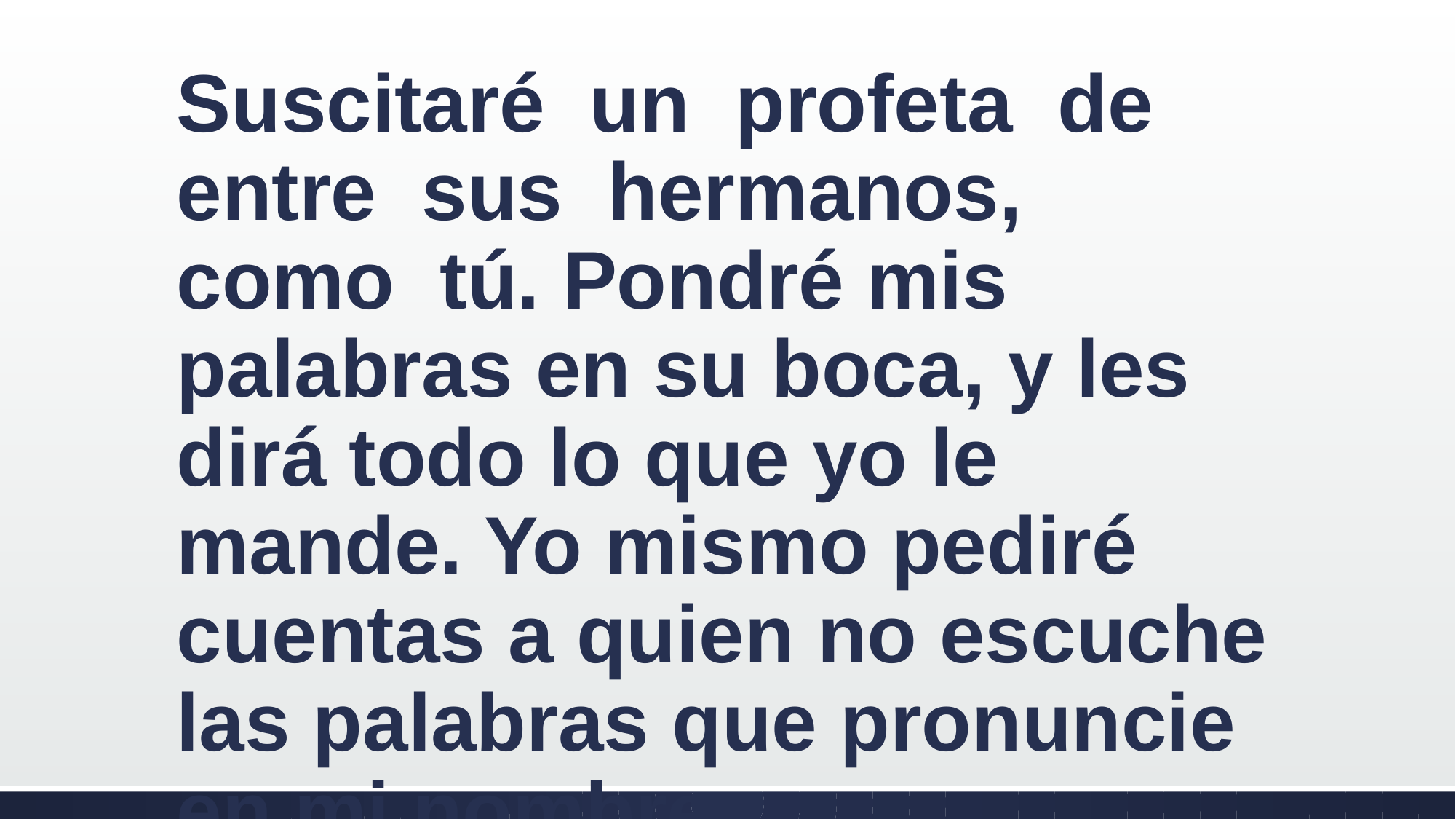

#
Suscitaré  un  profeta  de  entre  sus  hermanos,  como  tú. Pondré mis palabras en su boca, y les dirá todo lo que yo le mande. Yo mismo pediré cuentas a quien no escuche las palabras que pronuncie en mi nombre.